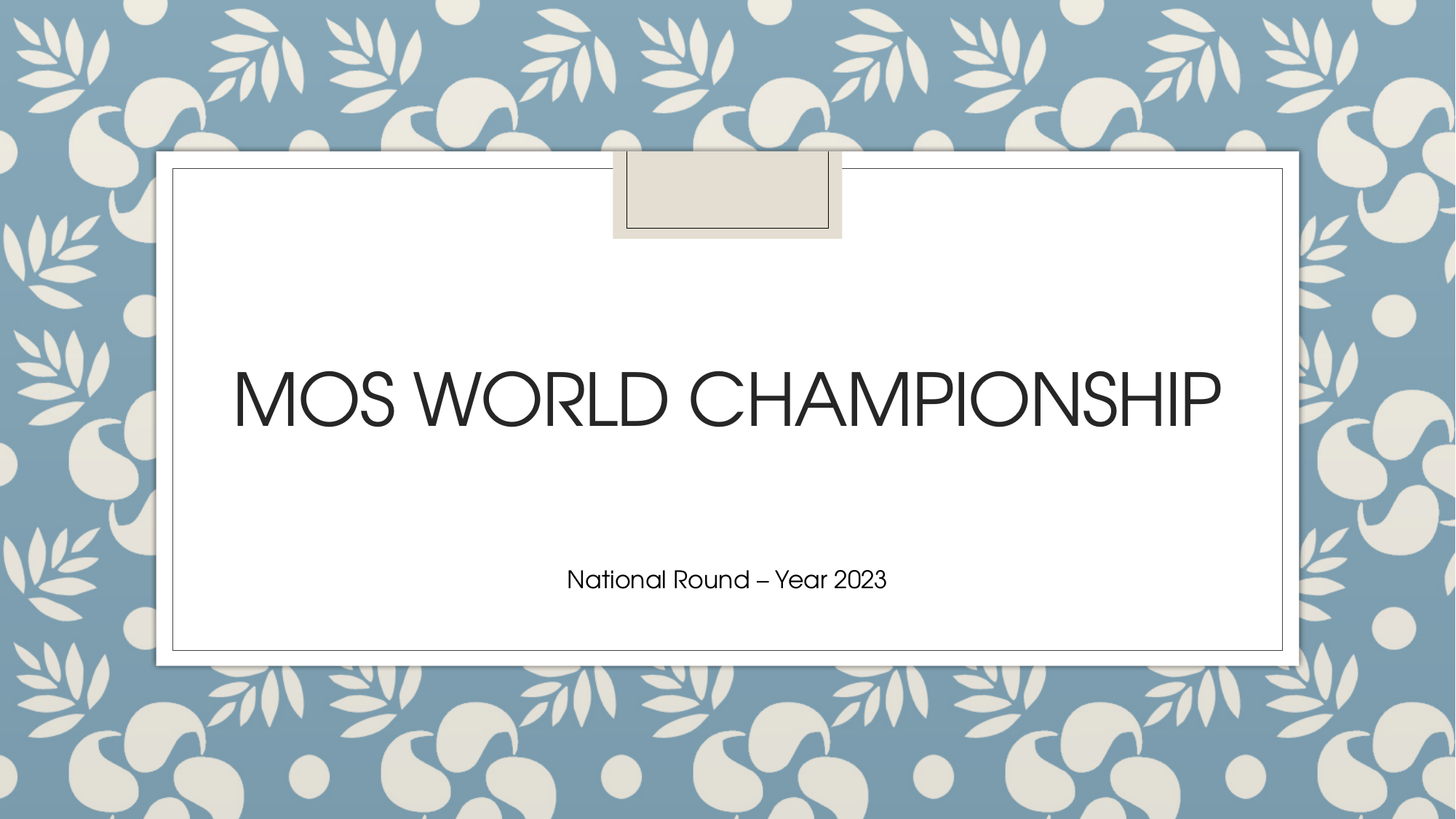

# MOS WORLD CHAMPIONSHIP
National Round – Year 2023